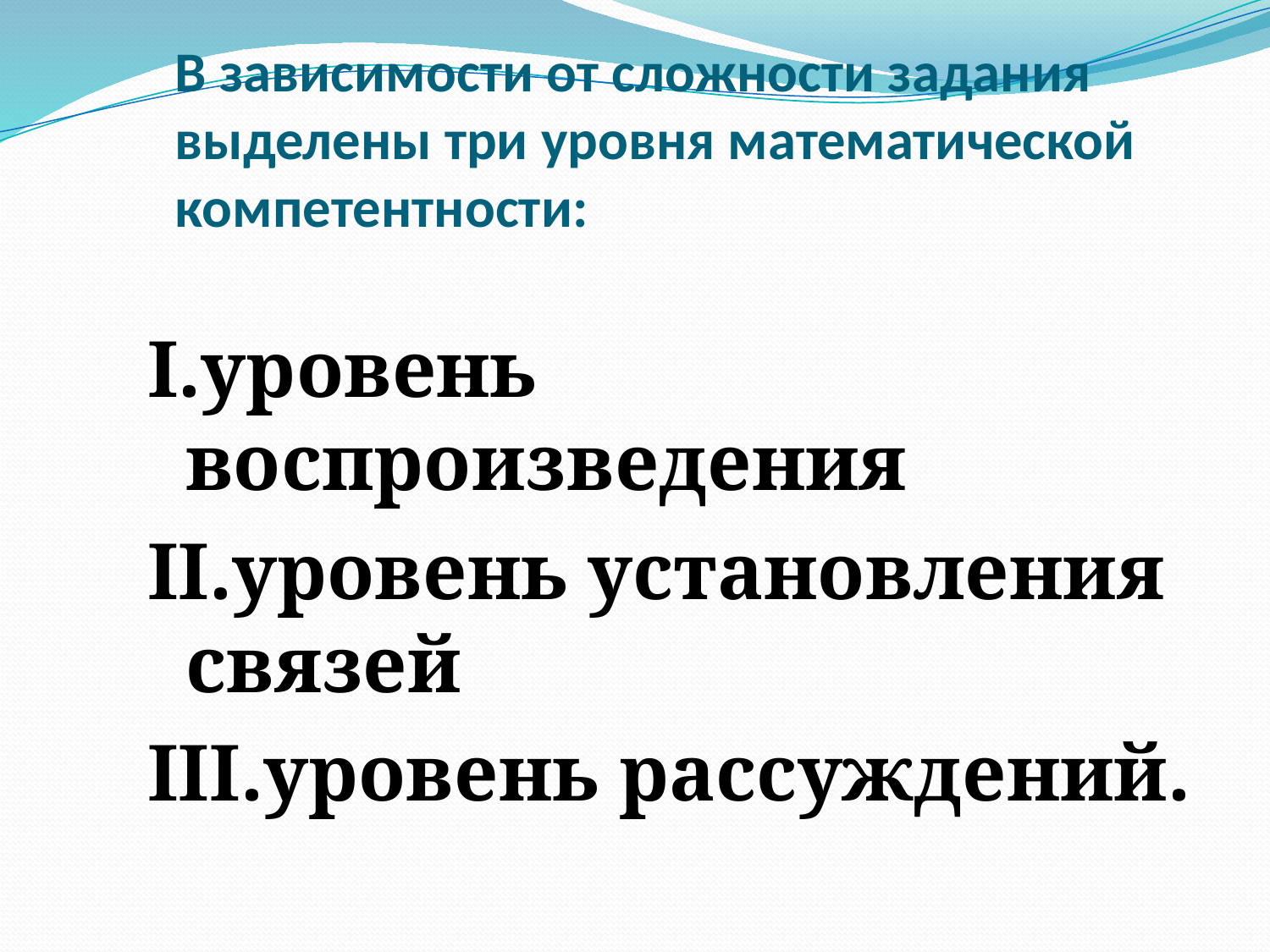

# В зависимости от сложности задания выделены три уровня математической компетентности:

I.уровень воспроизведения
II.уровень установления связей
III.уровень рассуждений.